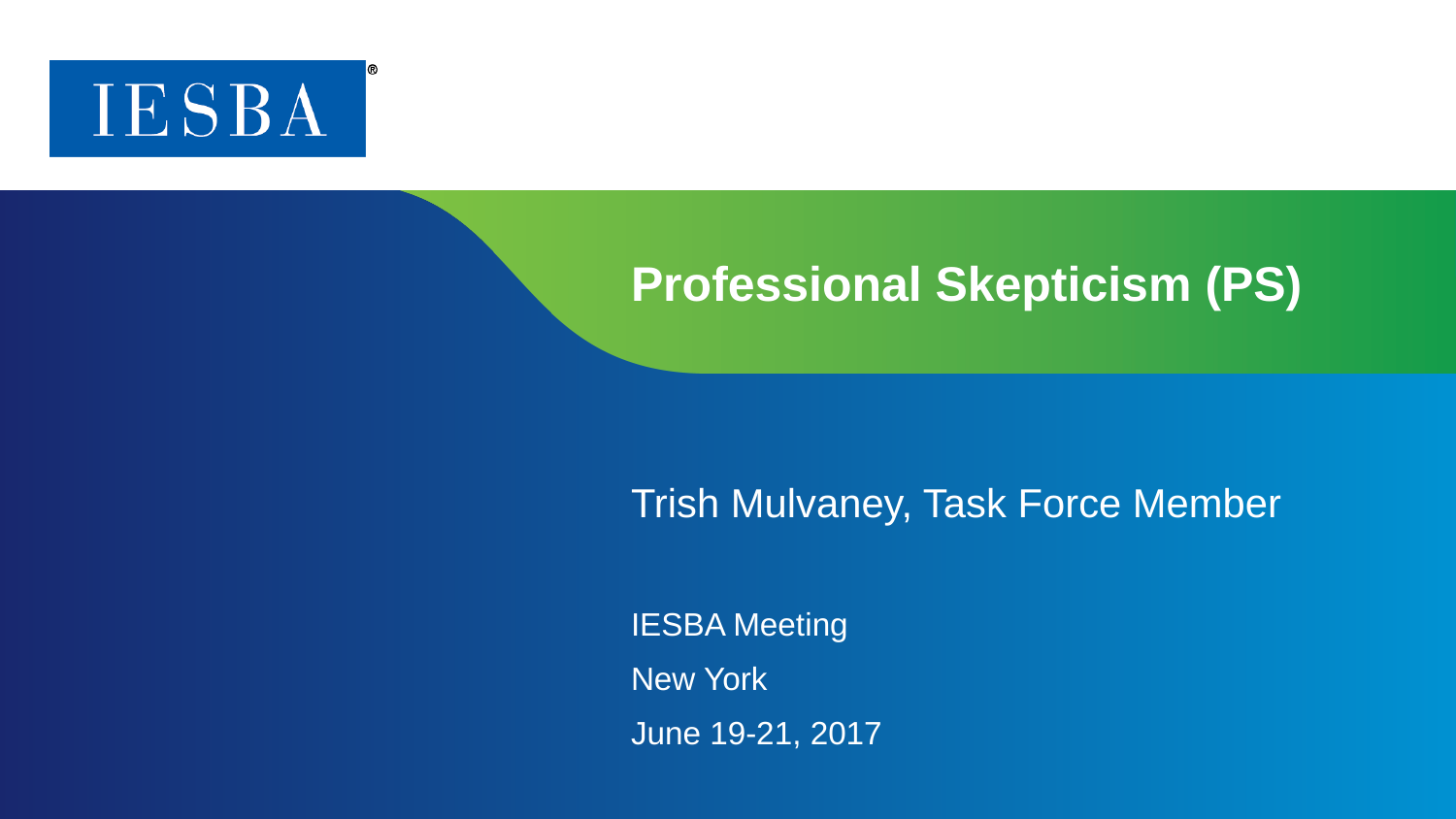

# Professional Skepticism (PS)
Trish Mulvaney, Task Force Member
IESBA Meeting
New York
June 19-21, 2017